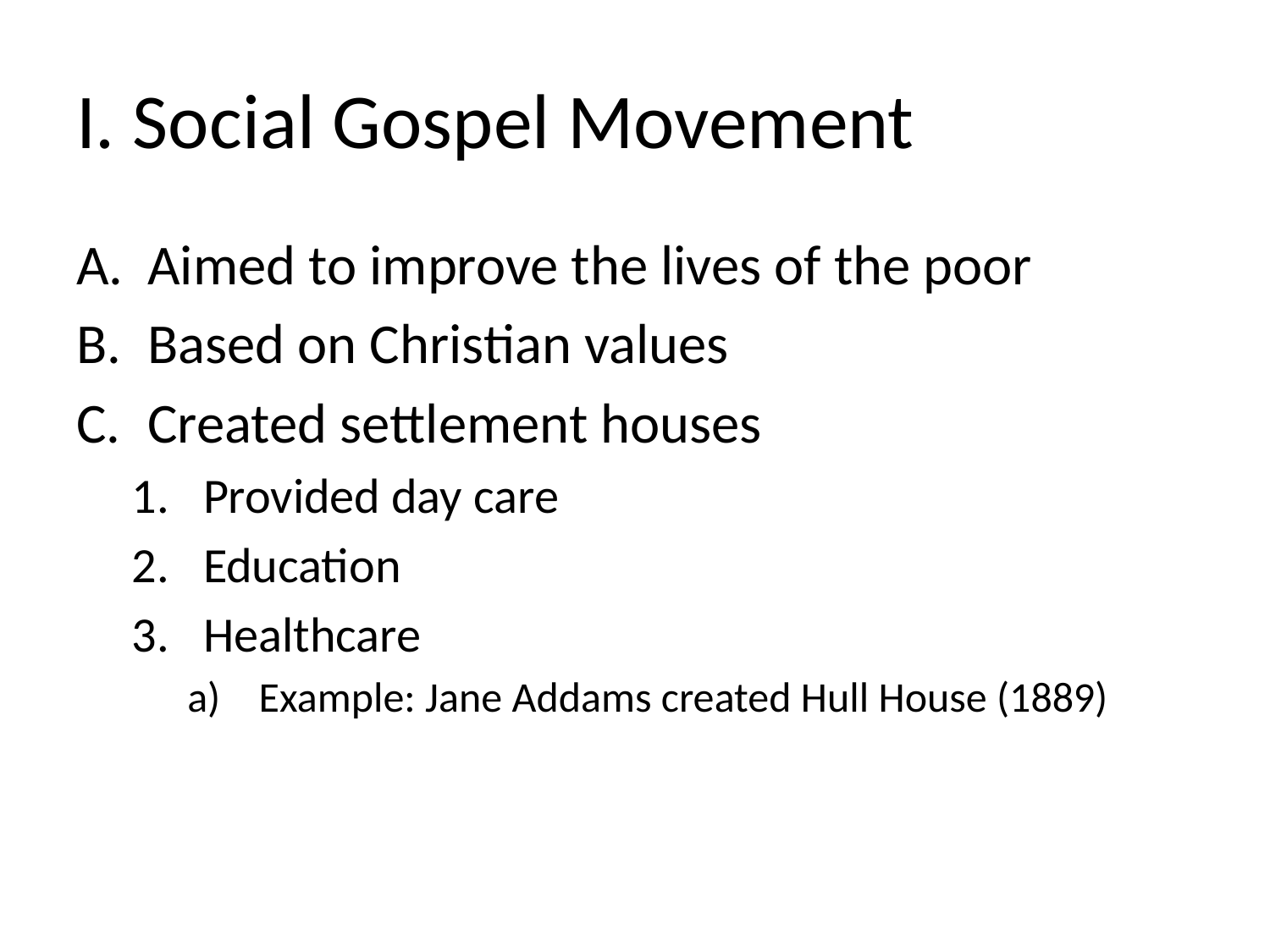

# I. Social Gospel Movement
Aimed to improve the lives of the poor
Based on Christian values
Created settlement houses
Provided day care
Education
Healthcare
Example: Jane Addams created Hull House (1889)